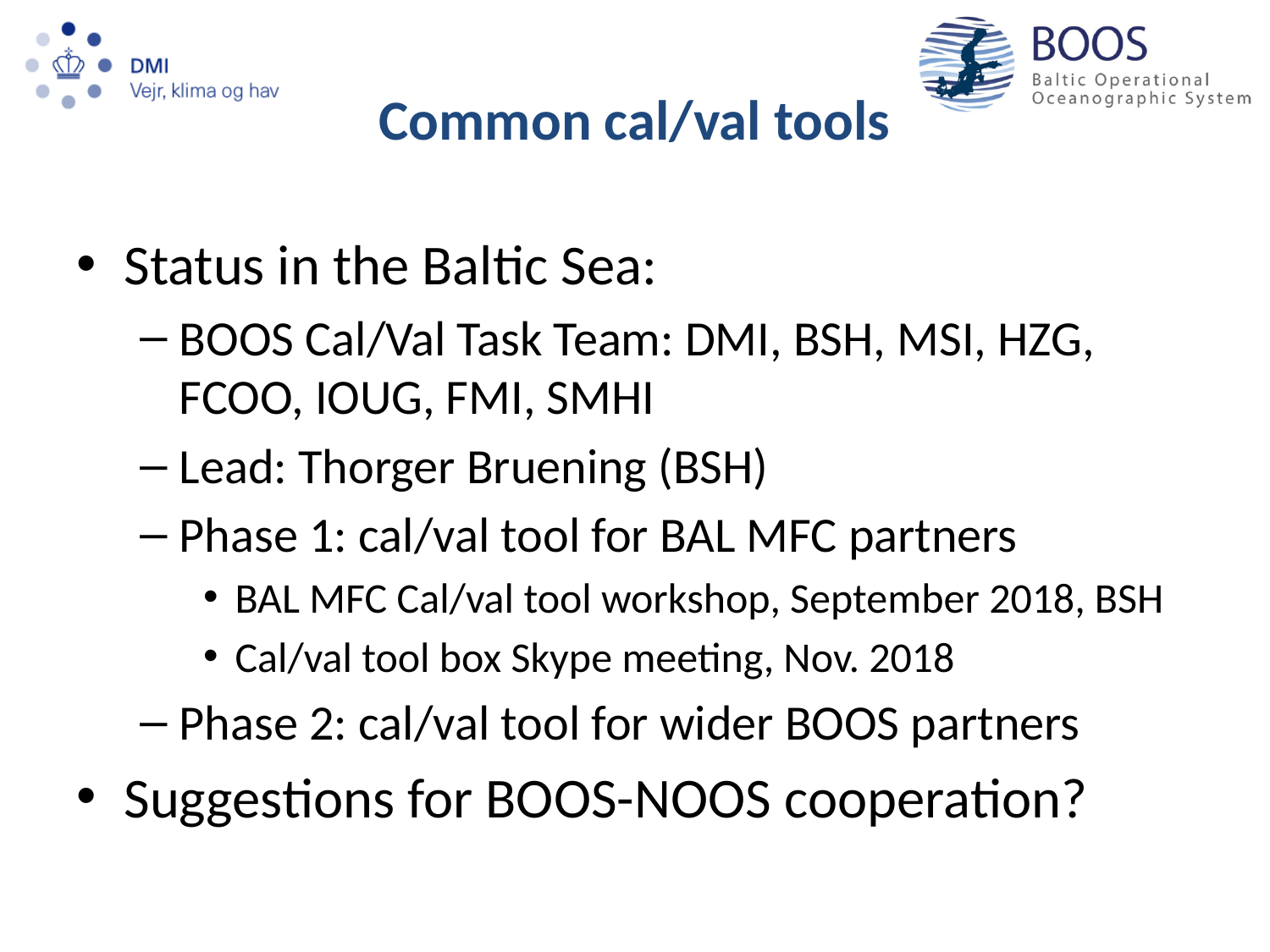

# Common cal/val tools
Status in the Baltic Sea:
BOOS Cal/Val Task Team: DMI, BSH, MSI, HZG, FCOO, IOUG, FMI, SMHI
Lead: Thorger Bruening (BSH)
Phase 1: cal/val tool for BAL MFC partners
BAL MFC Cal/val tool workshop, September 2018, BSH
Cal/val tool box Skype meeting, Nov. 2018
Phase 2: cal/val tool for wider BOOS partners
Suggestions for BOOS-NOOS cooperation?